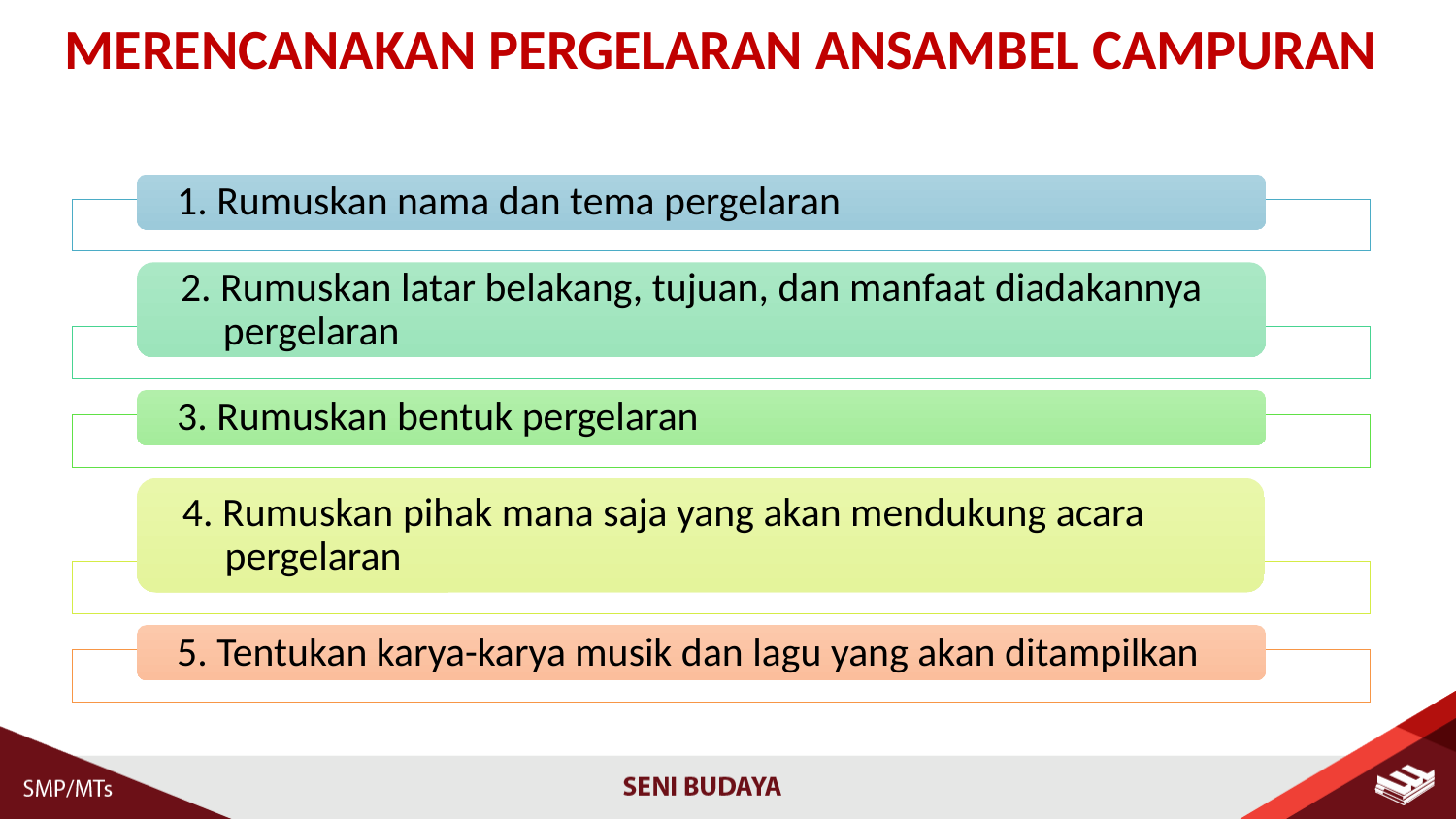

MERENCANAKAN PERGELARAN ANSAMBEL CAMPURAN
1. Rumuskan nama dan tema pergelaran
2. Rumuskan latar belakang, tujuan, dan manfaat diadakannya pergelaran
3. Rumuskan bentuk pergelaran
4. Rumuskan pihak mana saja yang akan mendukung acara pergelaran
5. Tentukan karya-karya musik dan lagu yang akan ditampilkan